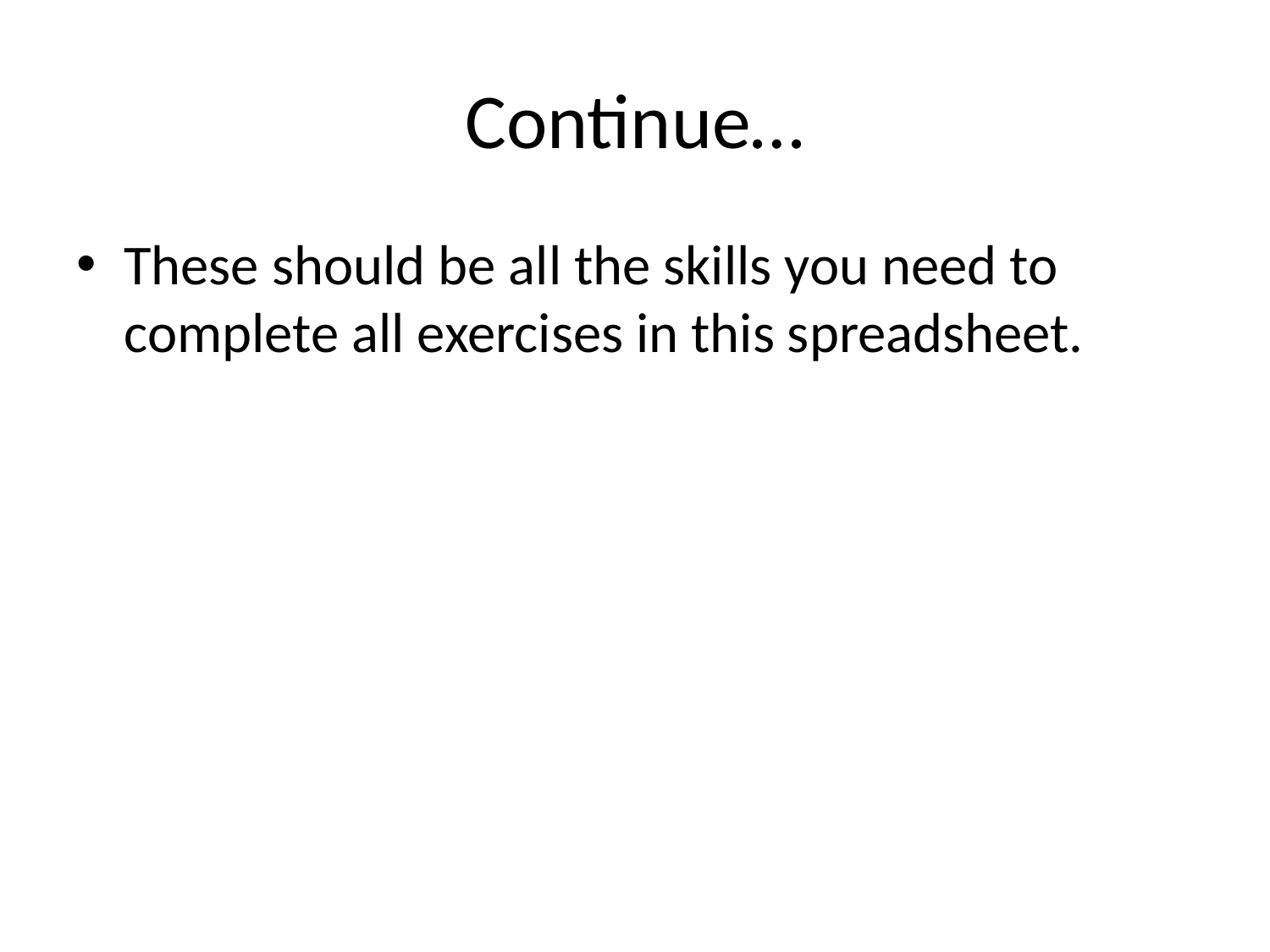

# Continue…
These should be all the skills you need to complete all exercises in this spreadsheet.